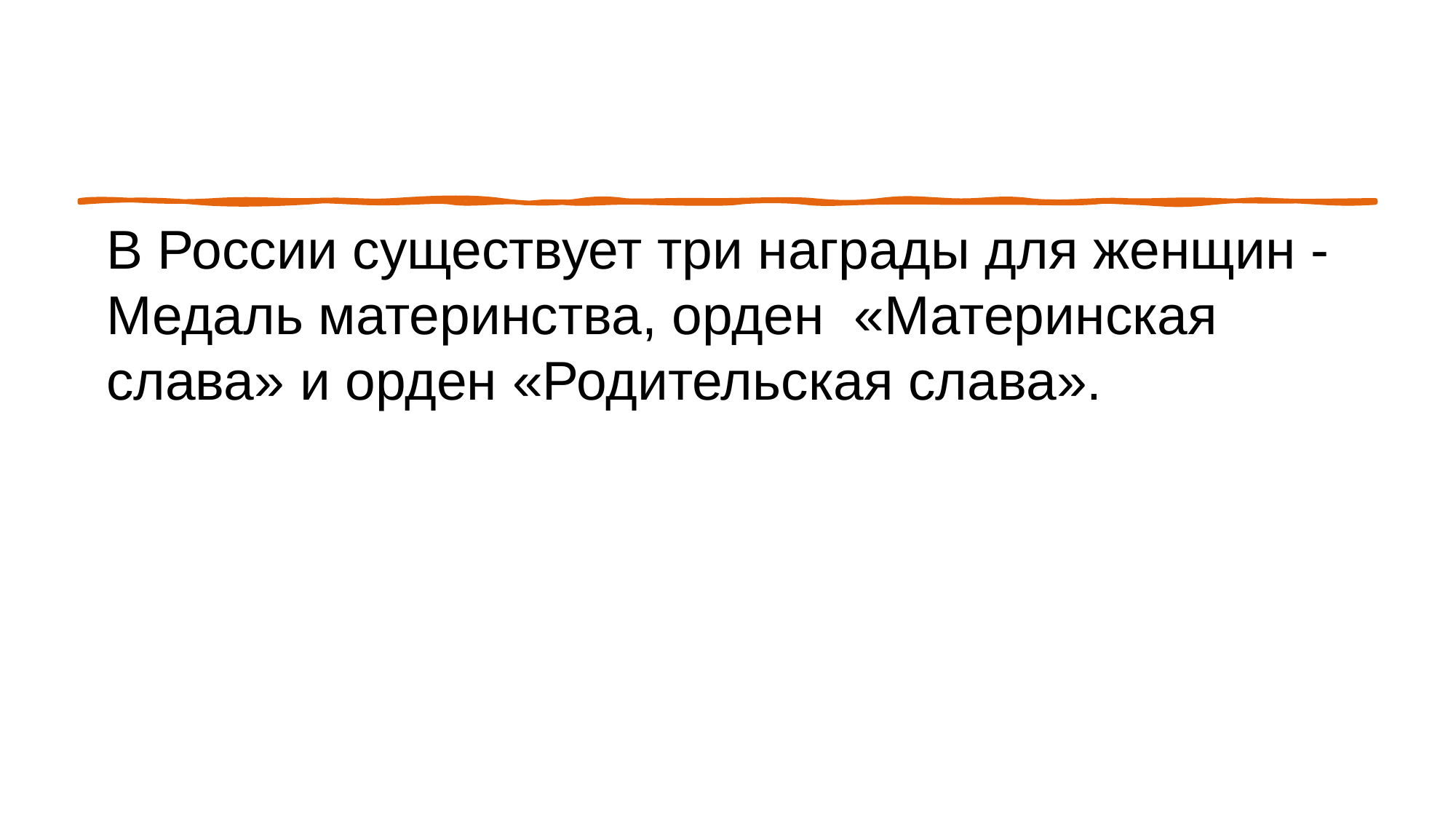

# В России существует три награды для женщин - Медаль материнства, орден  «Материнская слава» и орден «Родительская слава».